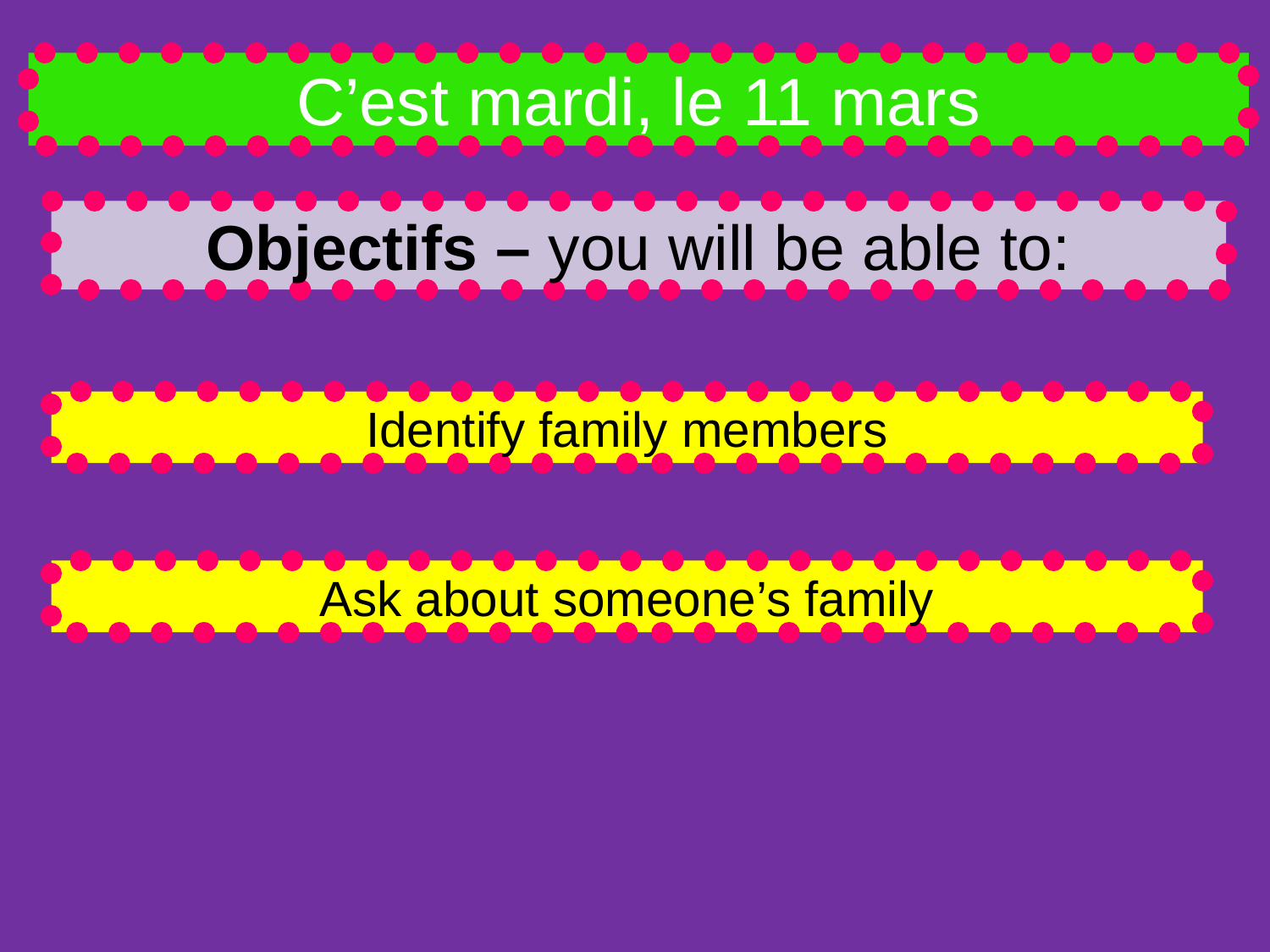

C’est mardi, le 11 mars
Objectifs – you will be able to:
Identify family members
Ask about someone’s family